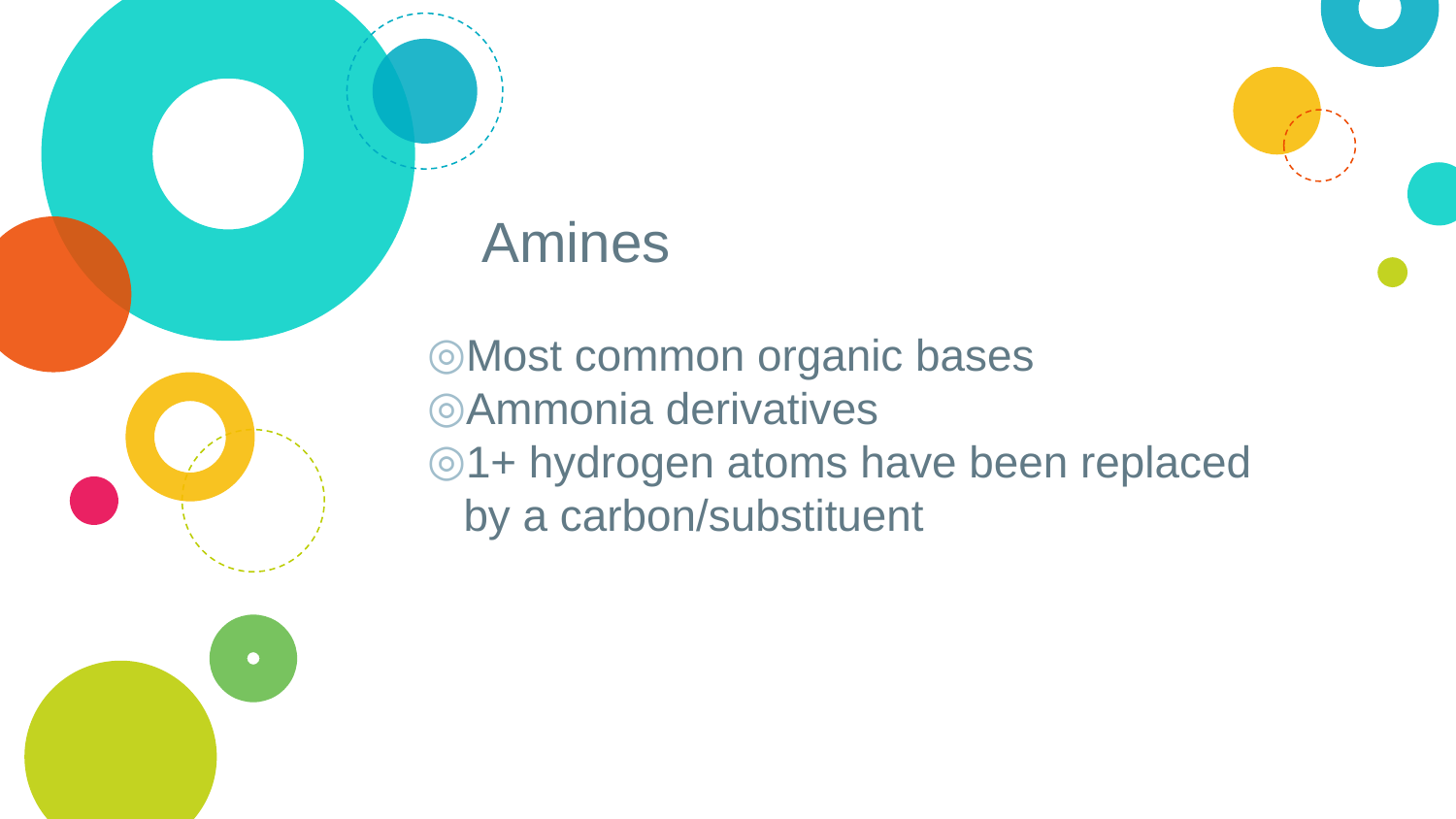

# Amines
Most common organic bases
Ammonia derivatives
1+ hydrogen atoms have been replaced by a carbon/substituent